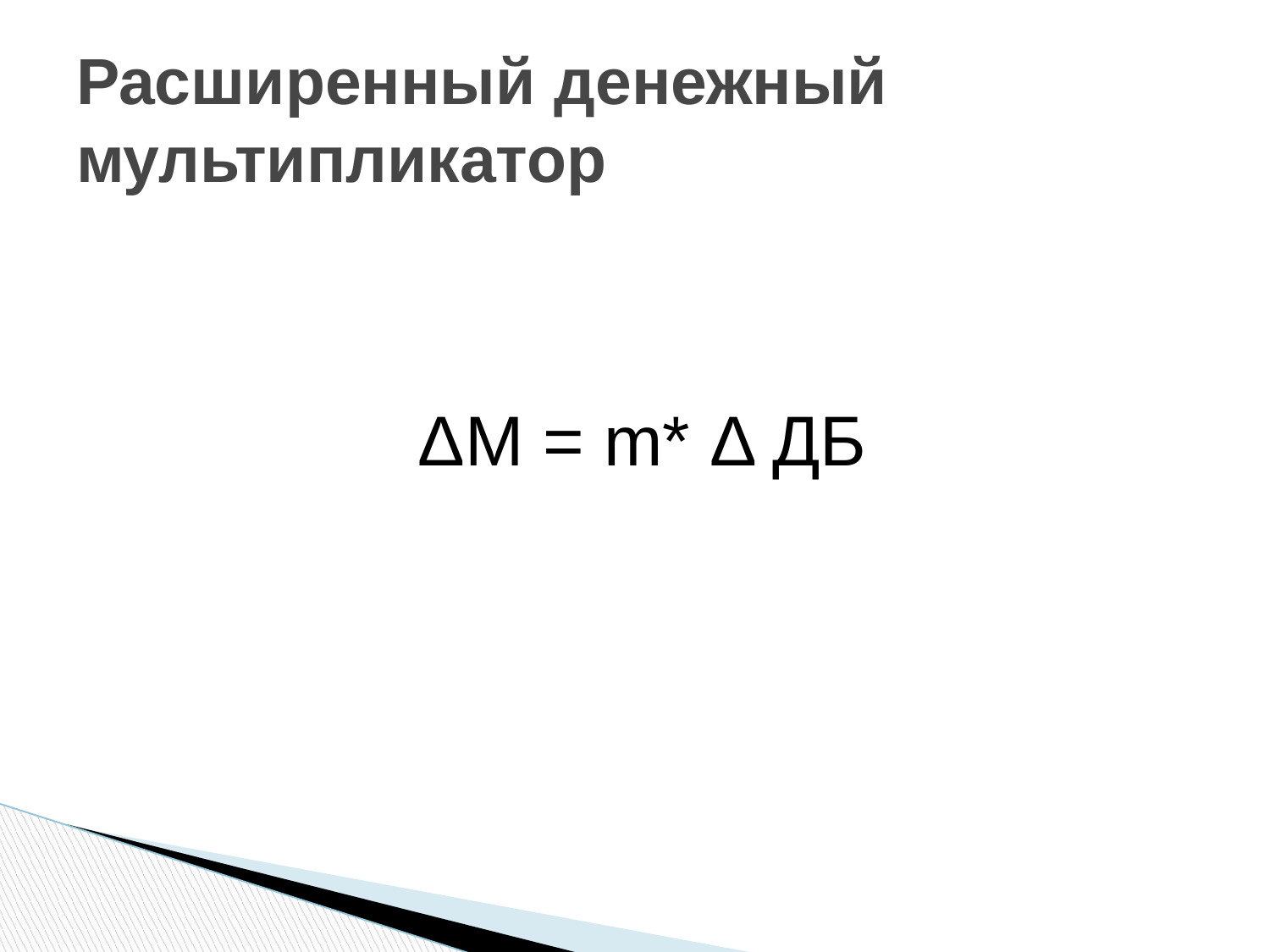

# Расширенный денежный мультипликатор

ΔМ = m* Δ ДБ